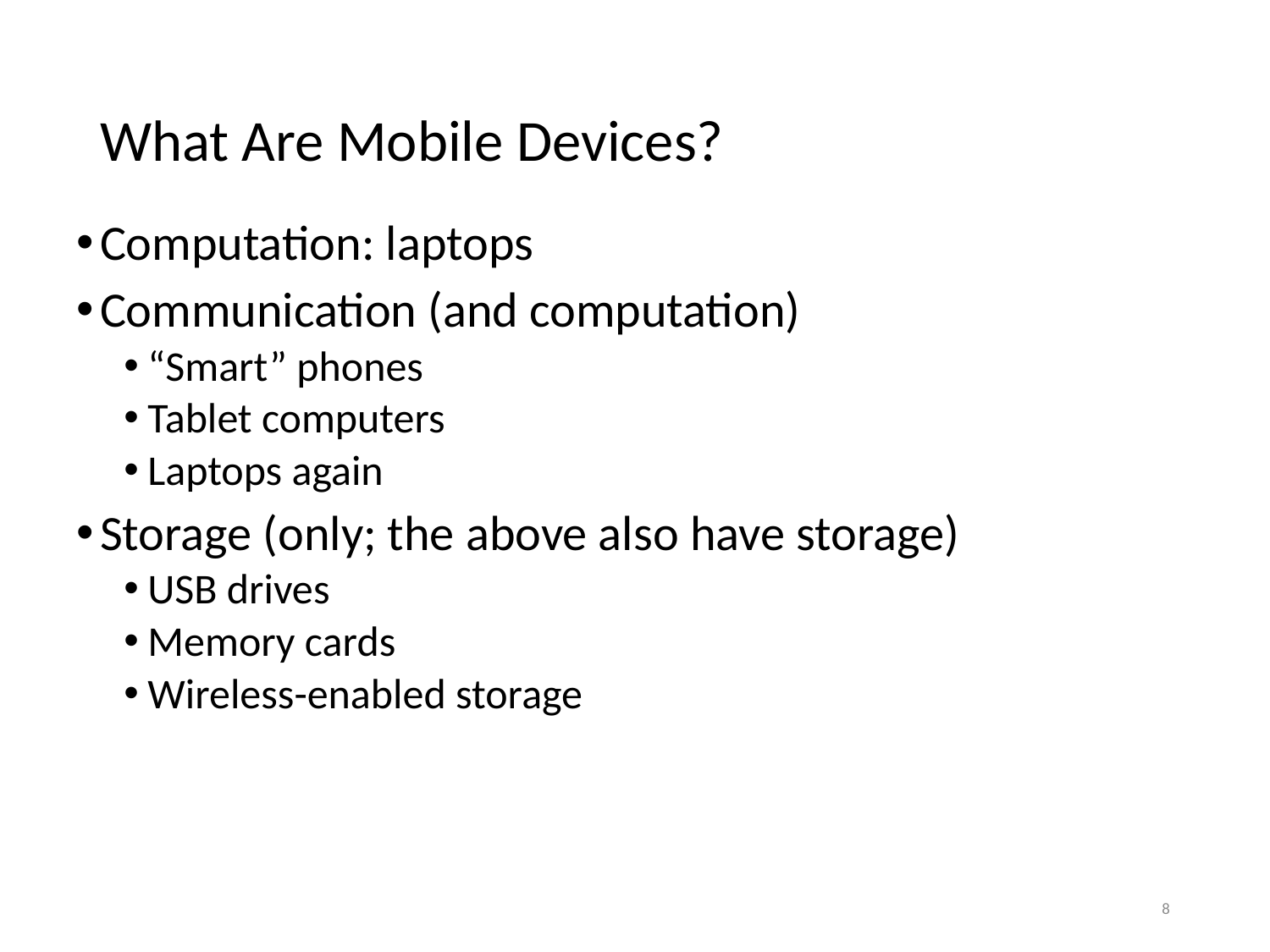

# What Are Mobile Devices?
Computation: laptops
Communication (and computation)
“Smart” phones
Tablet computers
Laptops again
Storage (only; the above also have storage)
USB drives
Memory cards
Wireless-enabled storage
8